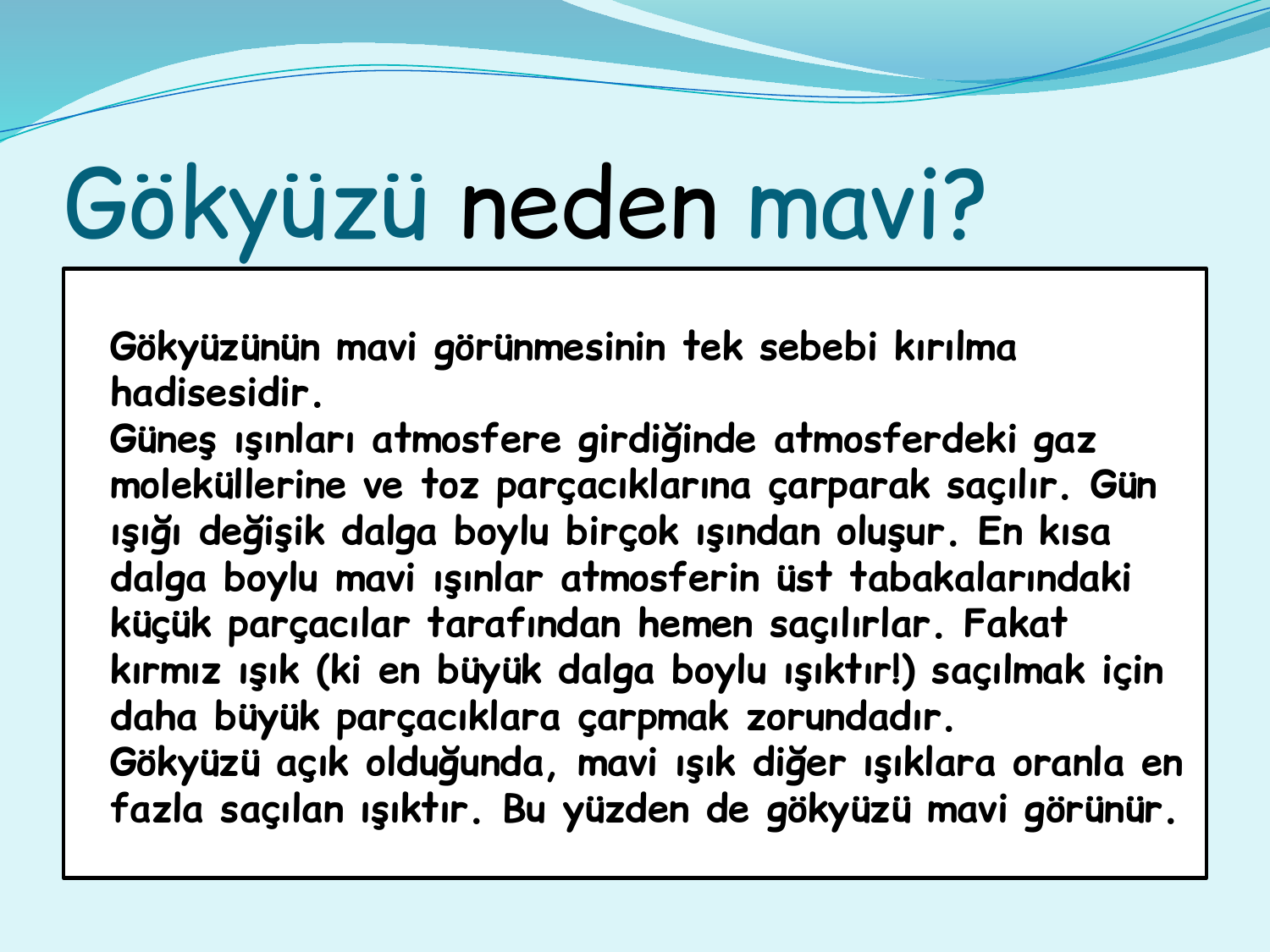

# Gökyüzü neden mavi?
Gökyüzünün mavi görünmesinin tek sebebi kırılma hadisesidir.
Güneş ışınları atmosfere girdiğinde atmosferdeki gaz moleküllerine ve toz parçacıklarına çarparak saçılır. Gün ışığı değişik dalga boylu birçok ışından oluşur. En kısa dalga boylu mavi ışınlar atmosferin üst tabakalarındaki küçük parçacılar tarafından hemen saçılırlar. Fakat kırmız ışık (ki en büyük dalga boylu ışıktır!) saçılmak için daha büyük parçacıklara çarpmak zorundadır.
Gökyüzü açık olduğunda, mavi ışık diğer ışıklara oranla en fazla saçılan ışıktır. Bu yüzden de gökyüzü mavi görünür.